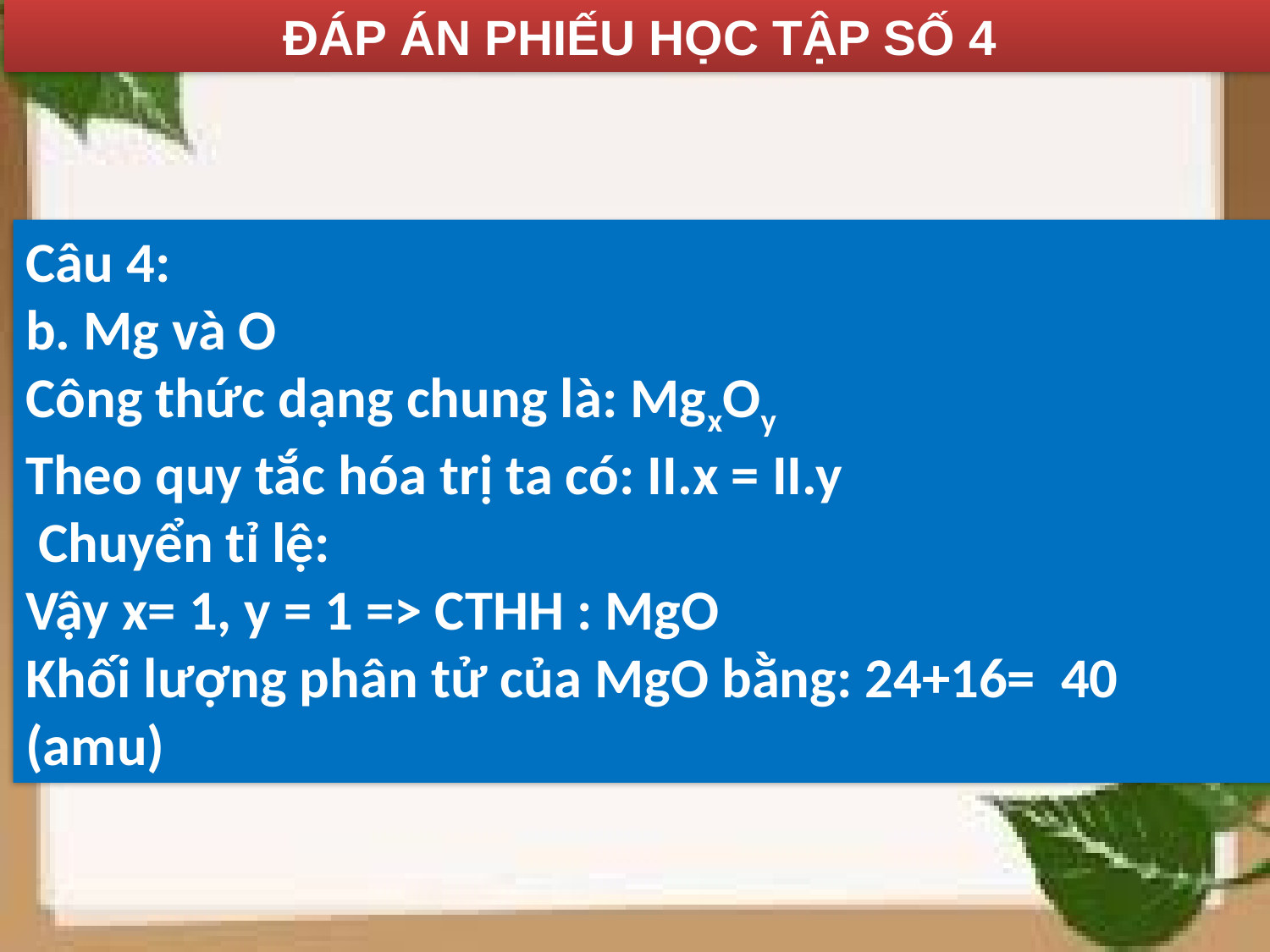

ĐÁP ÁN PHIẾU HỌC TẬP SỐ 4
Câu 4:
b. Mg và O
Công thức dạng chung là: MgxOy
Theo quy tắc hóa trị ta có: II.x = II.y
 Chuyển tỉ lệ:
Vậy x= 1, y = 1 => CTHH : MgO
Khối lượng phân tử của MgO bằng: 24+16=  40 (amu)